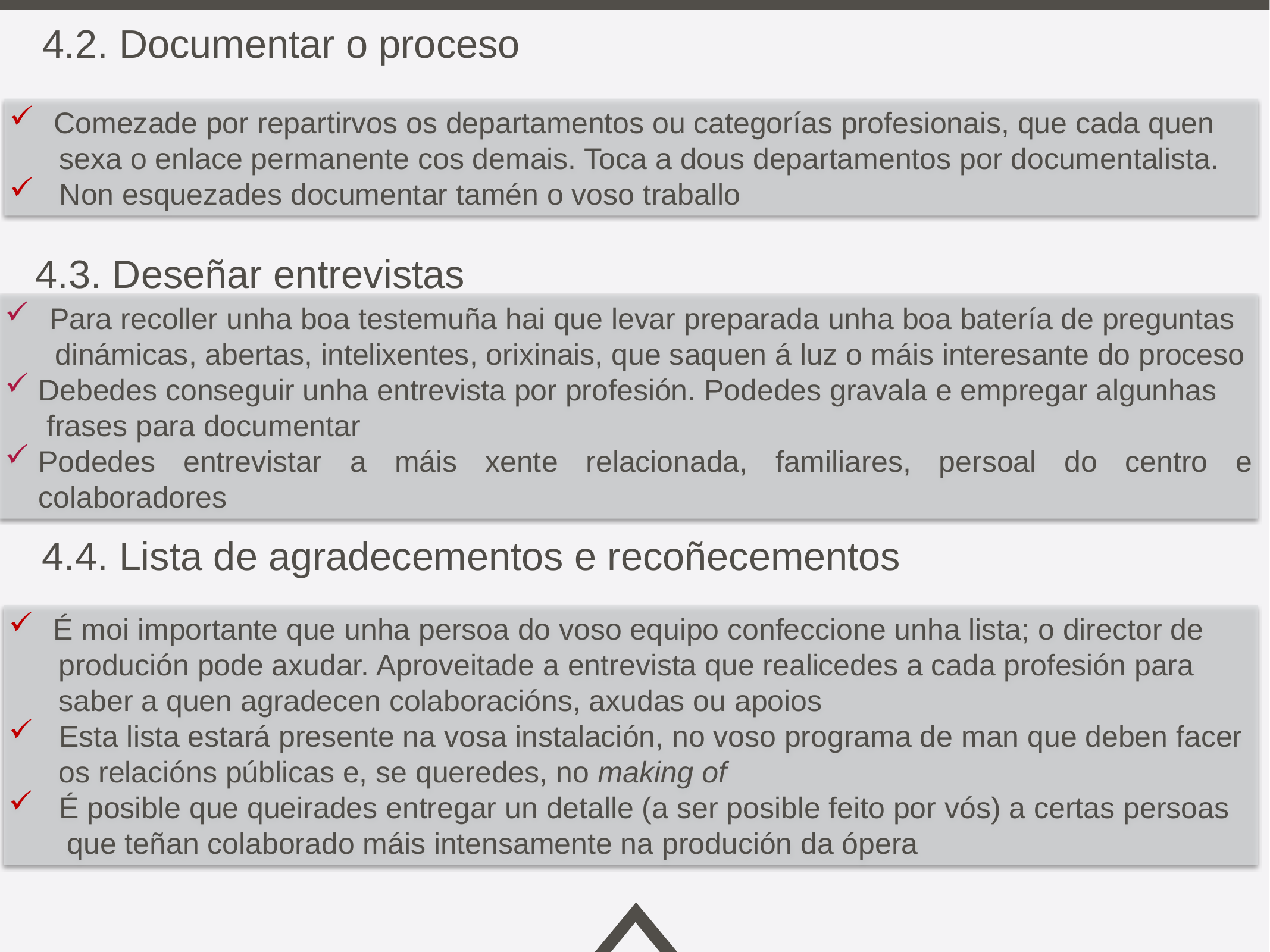

4.2. Documentar o proceso
Comezade por repartirvos os departamentos ou categorías profesionais, que cada quen
      sexa o enlace permanente cos demais. Toca a dous departamentos por documentalista.
  Non esquezades documentar tamén o voso traballo
4.3. Deseñar entrevistas
Para recoller unha boa testemuña hai que levar preparada unha boa batería de preguntas
      dinámicas, abertas, intelixentes, orixinais, que saquen á luz o máis interesante do proceso
Debedes conseguir unha entrevista por profesión. Podedes gravala e empregar algunhas
     frases para documentar
Podedes entrevistar a máis xente relacionada, familiares, persoal do centro e colaboradores
4.4. Lista de agradecementos e recoñecementos
É moi importante que unha persoa do voso equipo confeccione unha lista; o director de
      produción pode axudar. Aproveitade a entrevista que realicedes a cada profesión para
      saber a quen agradecen colaboracións, axudas ou apoios
  Esta lista estará presente na vosa instalación, no voso programa de man que deben facer
      os relacións públicas e, se queredes, no making of
  É posible que queirades entregar un detalle (a ser posible feito por vós) a certas persoas
       que teñan colaborado máis intensamente na produción da ópera